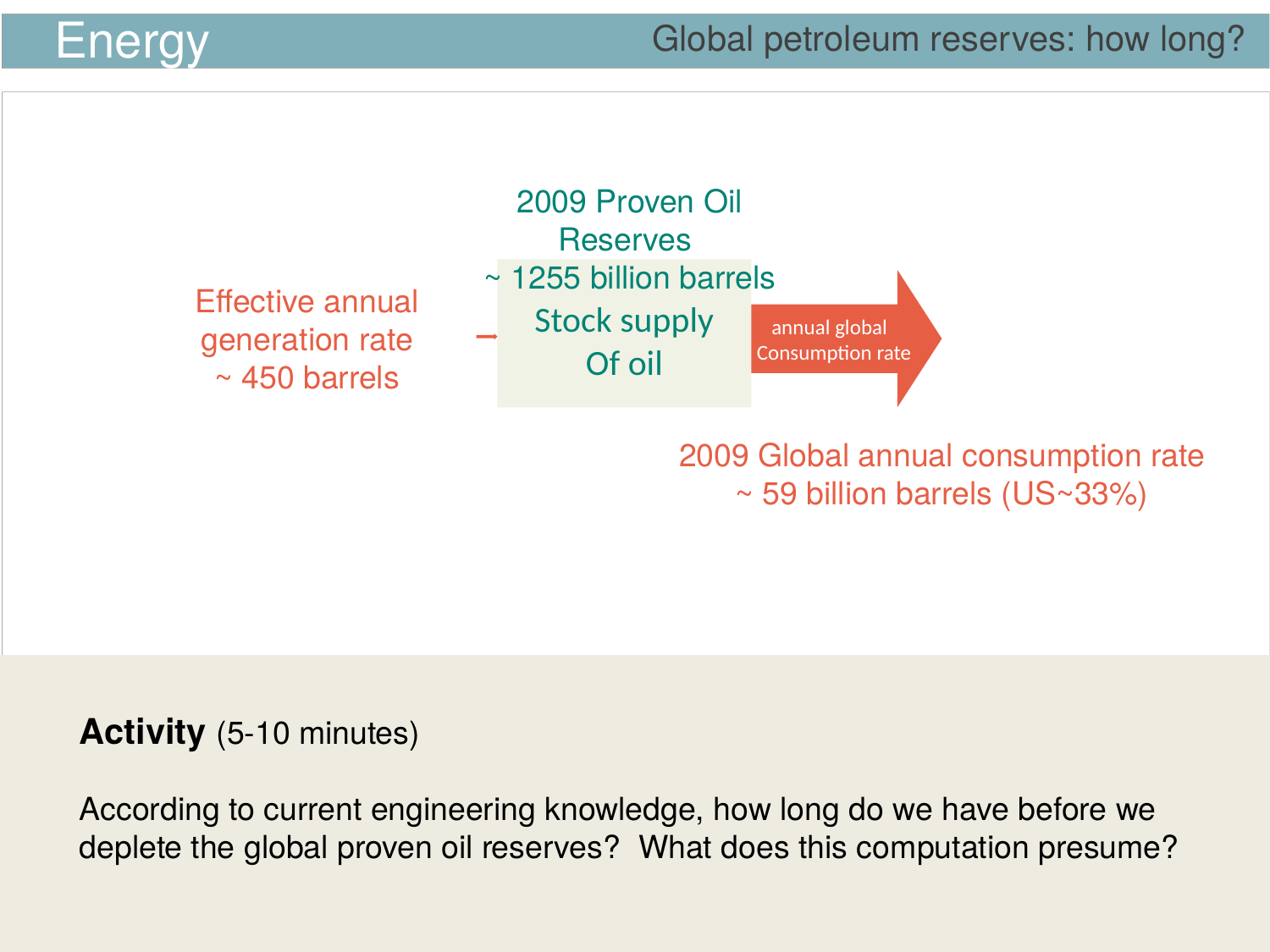

Global petroleum reserves: how long?
2009 Proven Oil Reserves
~ 1255 billion barrels

   annual global
Consumption rate
Effective annual generation rate
~ 450 barrels
Stock supply
Of oil

2009 Global annual consumption rate
~ 59 billion barrels (US~33%)

Activity (5-10 minutes)

According to current engineering knowledge, how long do we have before we deplete the global proven oil reserves?  What does this computation presume?